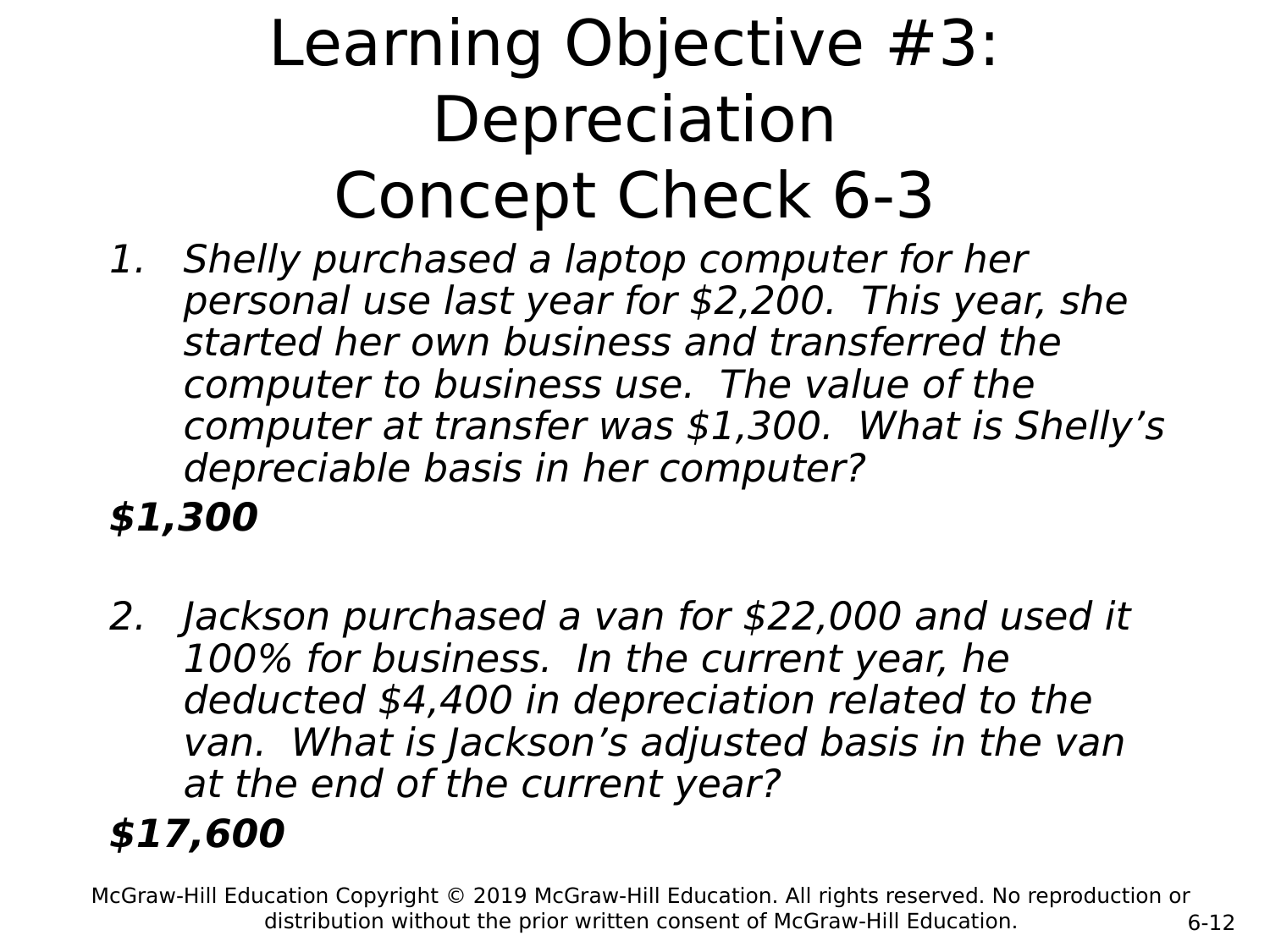

Learning Objective #3: Depreciation
Concept Check 6-3
Shelly purchased a laptop computer for her personal use last year for $2,200.  This year, she started her own business and transferred the computer to business use.  The value of the computer at transfer was $1,300.  What is Shelly’s depreciable basis in her computer?
$1,300

Jackson purchased a van for $22,000 and used it 100% for business.  In the current year, he deducted $4,400 in depreciation related to the van.  What is Jackson’s adjusted basis in the van at the end of the current year?
$17,600
McGraw-Hill Education Copyright © 2019 McGraw-Hill Education. All rights reserved. No reproduction or distribution without the prior written consent of McGraw-Hill Education.
6-12